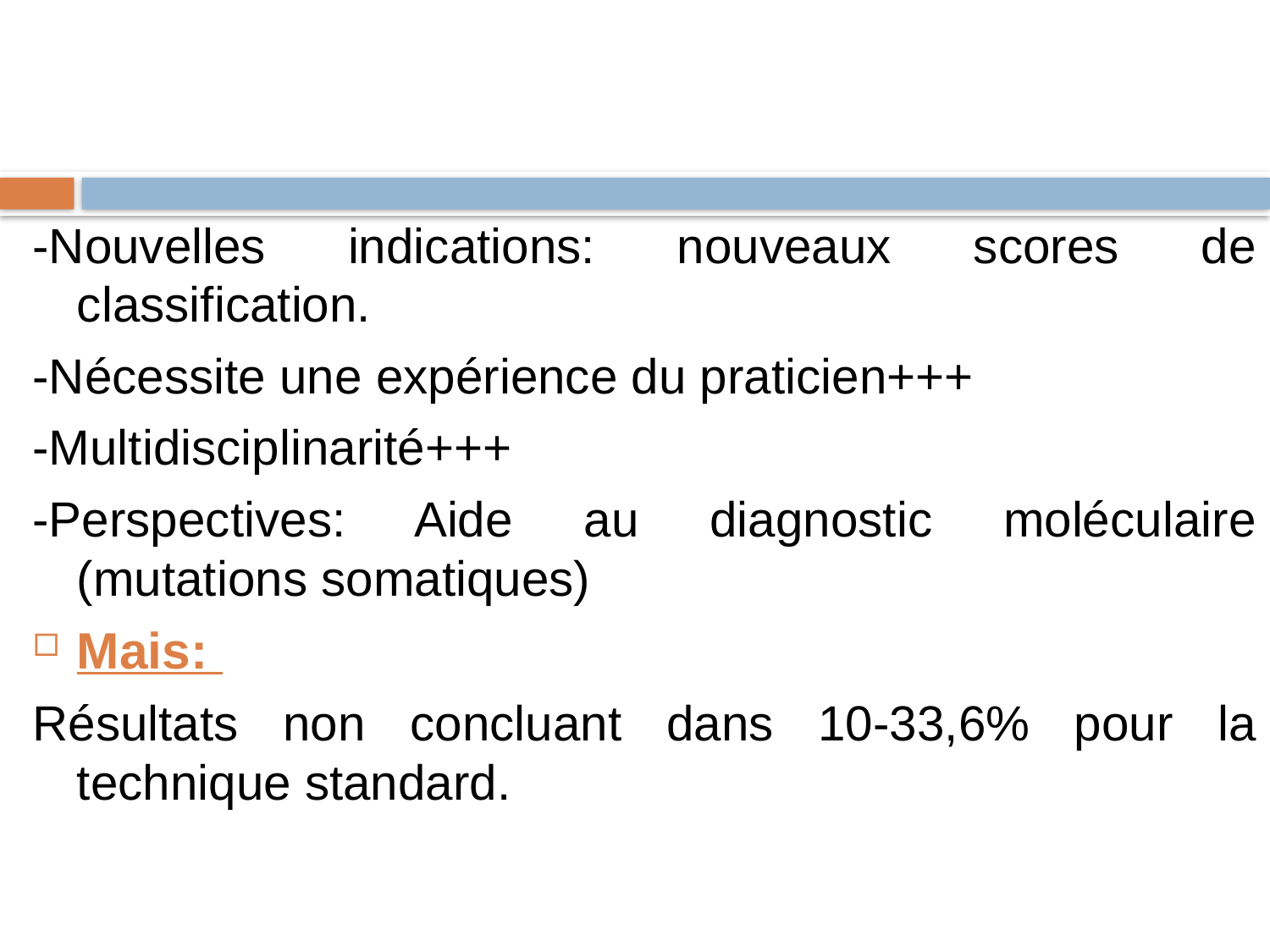

-Nouvelles indications: nouveaux scores de classification.
-Nécessite une expérience du praticien+++
-Multidisciplinarité+++
-Perspectives: Aide au diagnostic moléculaire (mutations somatiques)
Mais:
Résultats non concluant dans 10-33,6% pour la technique standard.